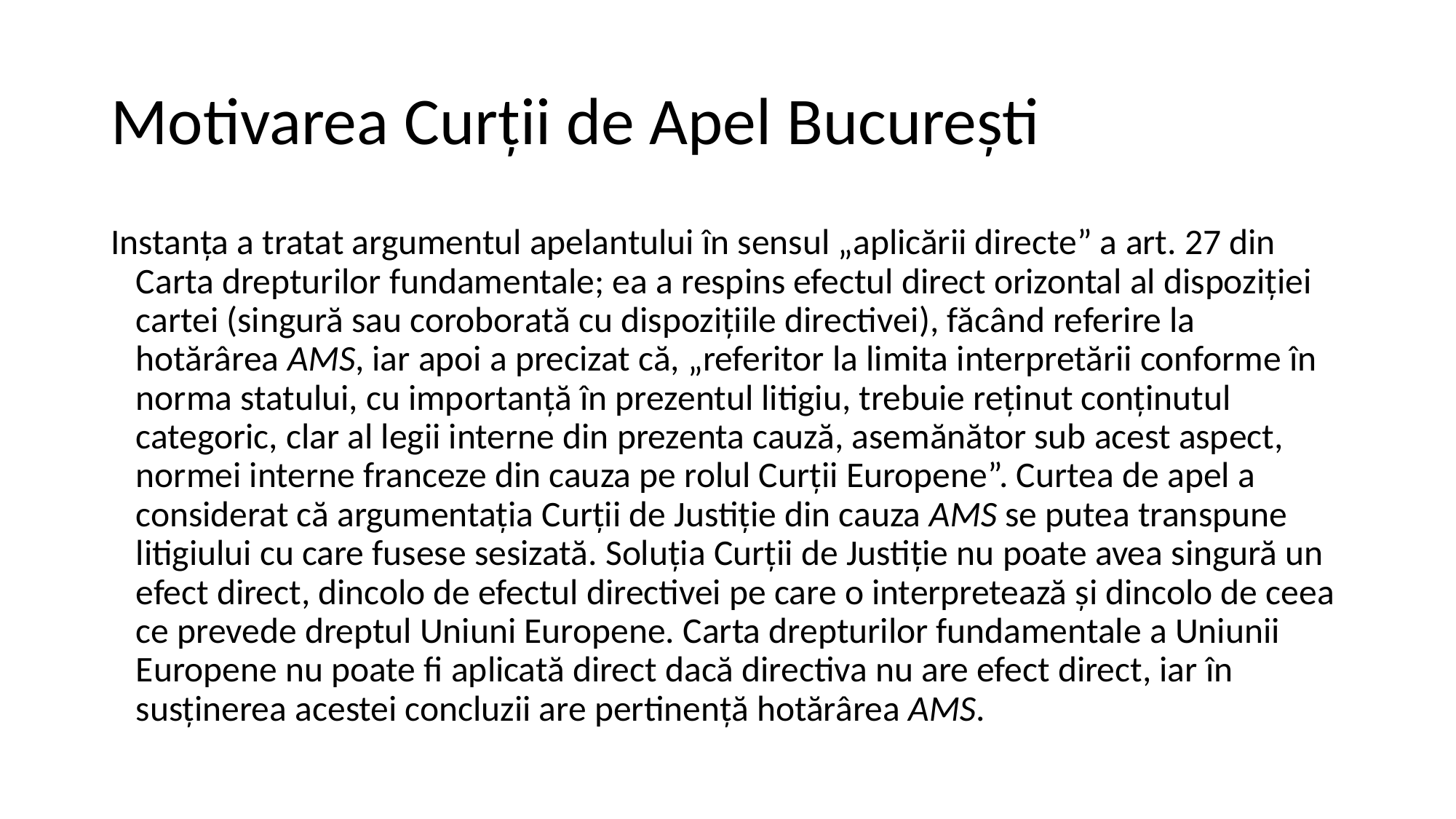

# Motivarea Curţii de Apel Bucureşti
Instanţa a tratat argumentul apelantului în sensul „aplicării directe” a art. 27 din Carta drepturilor fundamentale; ea a respins efectul direct orizontal al dispoziţiei cartei (singură sau coroborată cu dispoziţiile directivei), făcând referire la hotărârea AMS, iar apoi a precizat că, „referitor la limita interpretării conforme în norma statului, cu importanţă în prezentul litigiu, trebuie reţinut conţinutul categoric, clar al legii interne din prezenta cauză, asemănător sub acest aspect, normei interne franceze din cauza pe rolul Curţii Europene”. Curtea de apel a considerat că argumentaţia Curţii de Justiţie din cauza AMS se putea transpune litigiului cu care fusese sesizată. Soluţia Curţii de Justiţie nu poate avea singură un efect direct, dincolo de efectul directivei pe care o interpretează şi dincolo de ceea ce prevede dreptul Uniuni Europene. Carta drepturilor fundamentale a Uniunii Europene nu poate fi aplicată direct dacă directiva nu are efect direct, iar în susţinerea acestei concluzii are pertinenţă hotărârea AMS.